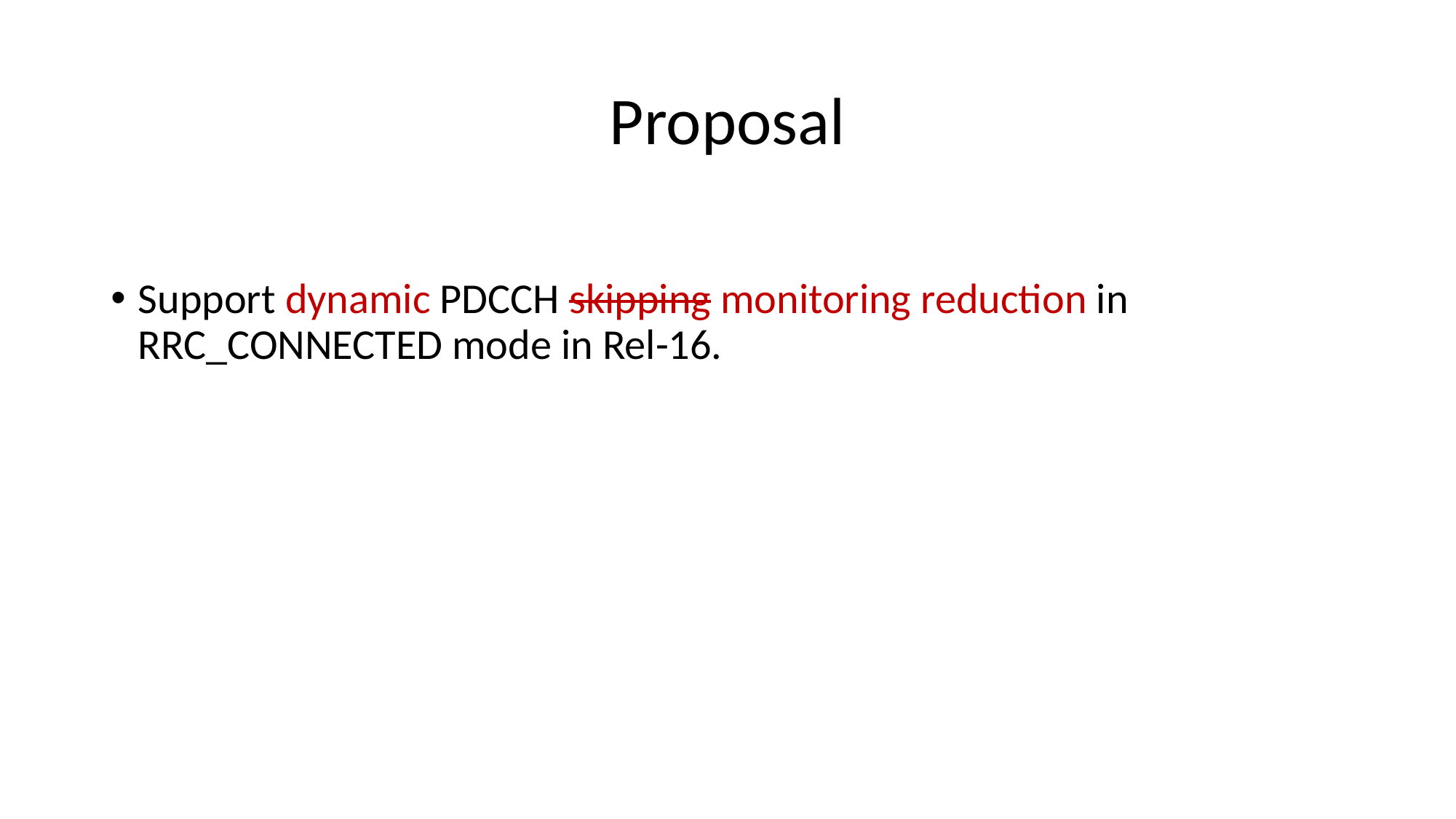

# Proposal
Support dynamic PDCCH skipping monitoring reduction in RRC_CONNECTED mode in Rel-16.